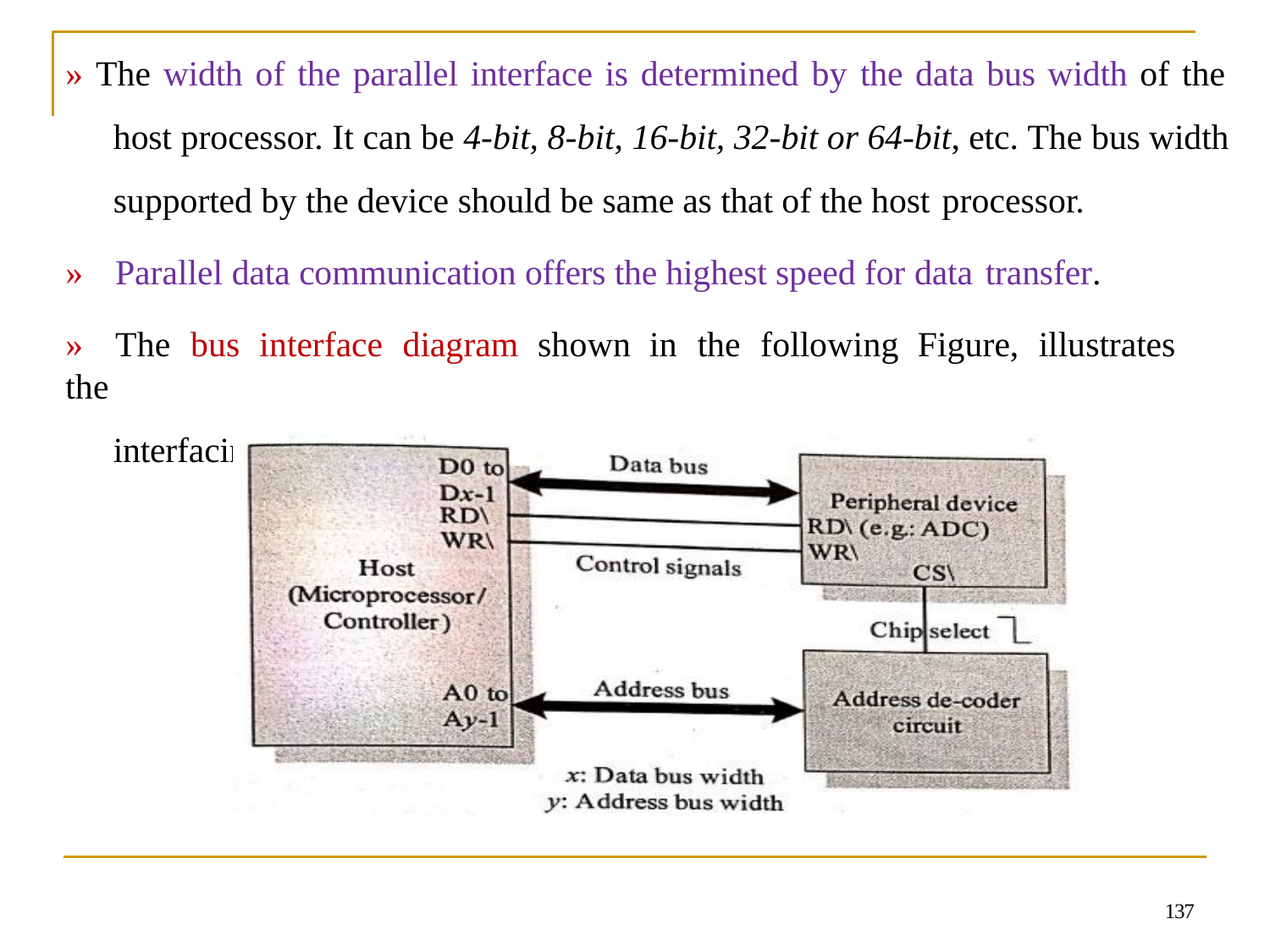

# » The width of the parallel interface is determined by the data bus width of the  host processor. It can be 4-bit, 8-bit, 16-bit, 32-bit or 64-bit, etc. The bus width  supported by the device should be same as that of the host processor.
»	Parallel data communication offers the highest speed for data transfer.
»	The	bus	interface	diagram	shown	in	the	following	Figure,	illustrates	the
interfacing of devices through parallel interface.

137